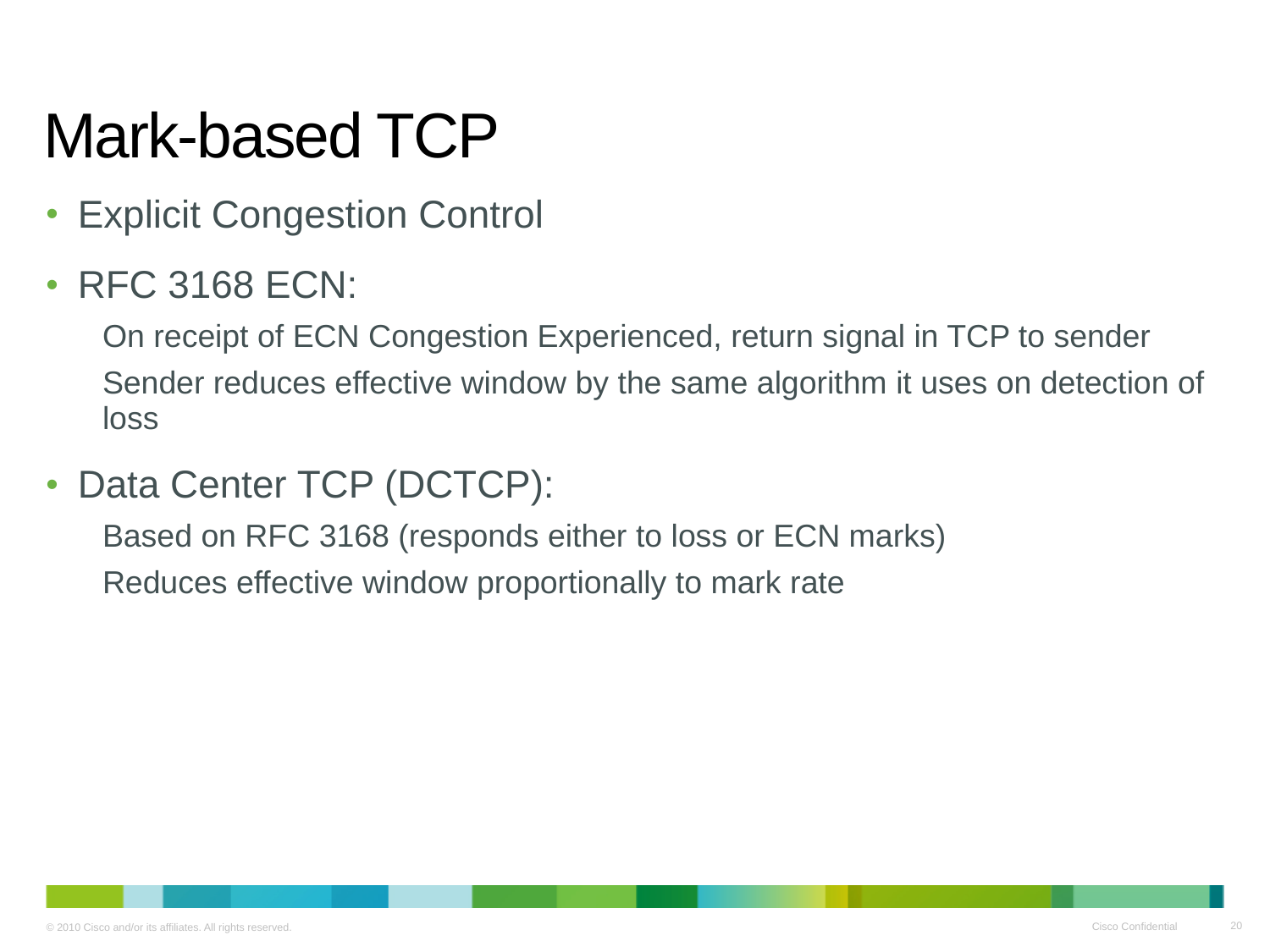

# Mark-based TCP
Explicit Congestion Control
RFC 3168 ECN:
On receipt of ECN Congestion Experienced, return signal in TCP to sender
Sender reduces effective window by the same algorithm it uses on detection of loss
Data Center TCP (DCTCP):
Based on RFC 3168 (responds either to loss or ECN marks)
Reduces effective window proportionally to mark rate